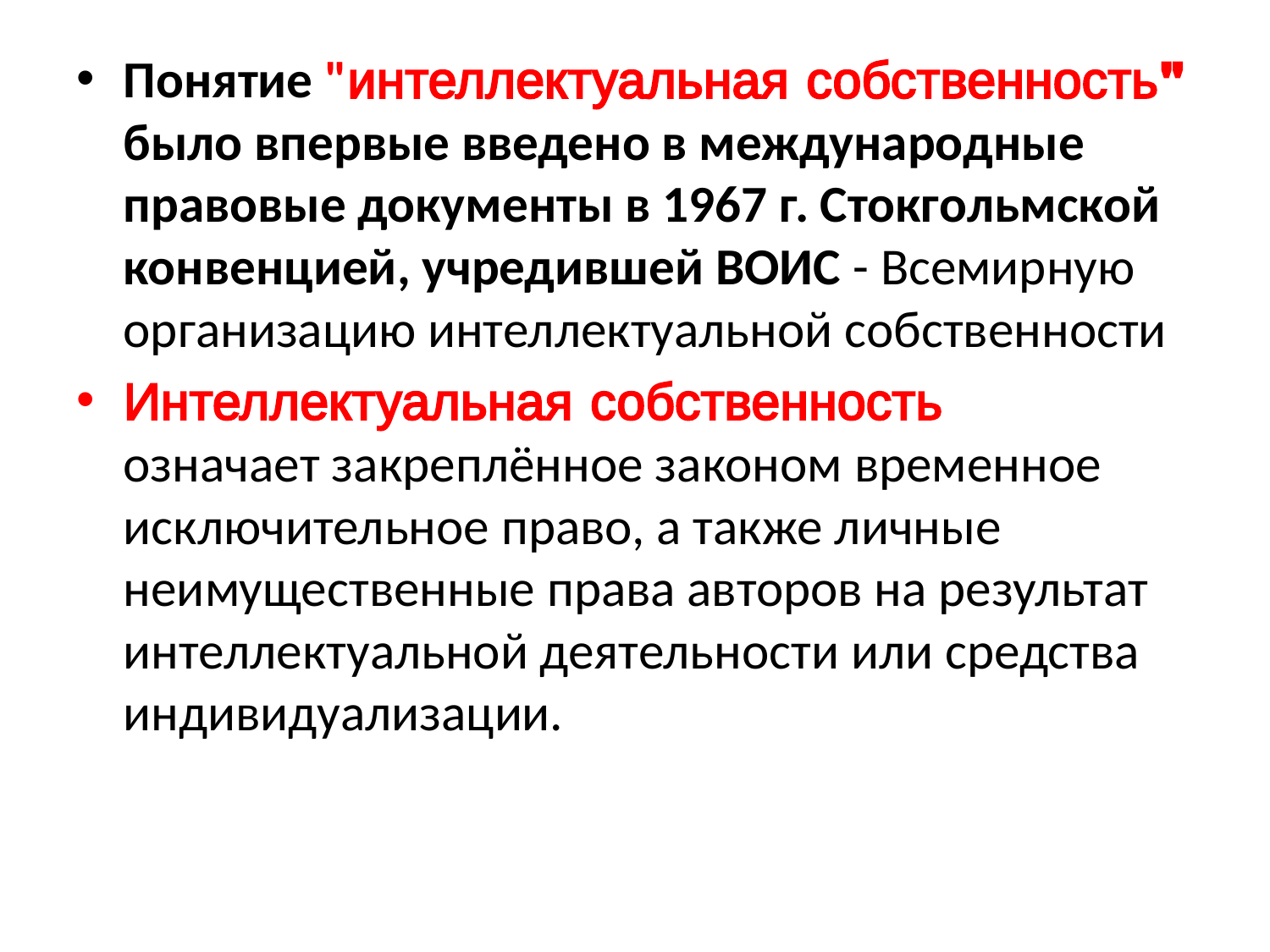

Понятие "интеллектуальная собственность" было впервые введено в международные правовые документы в 1967 г. Стокгольмской конвенцией, учредившей ВОИС - Всемирную организацию интеллектуальной собственности
Интеллектуальная собственность  означает закреплённое законом временное  исключительное право, а также личные неимущественные права авторов на результат интеллектуальной деятельности или средства индивидуализации.